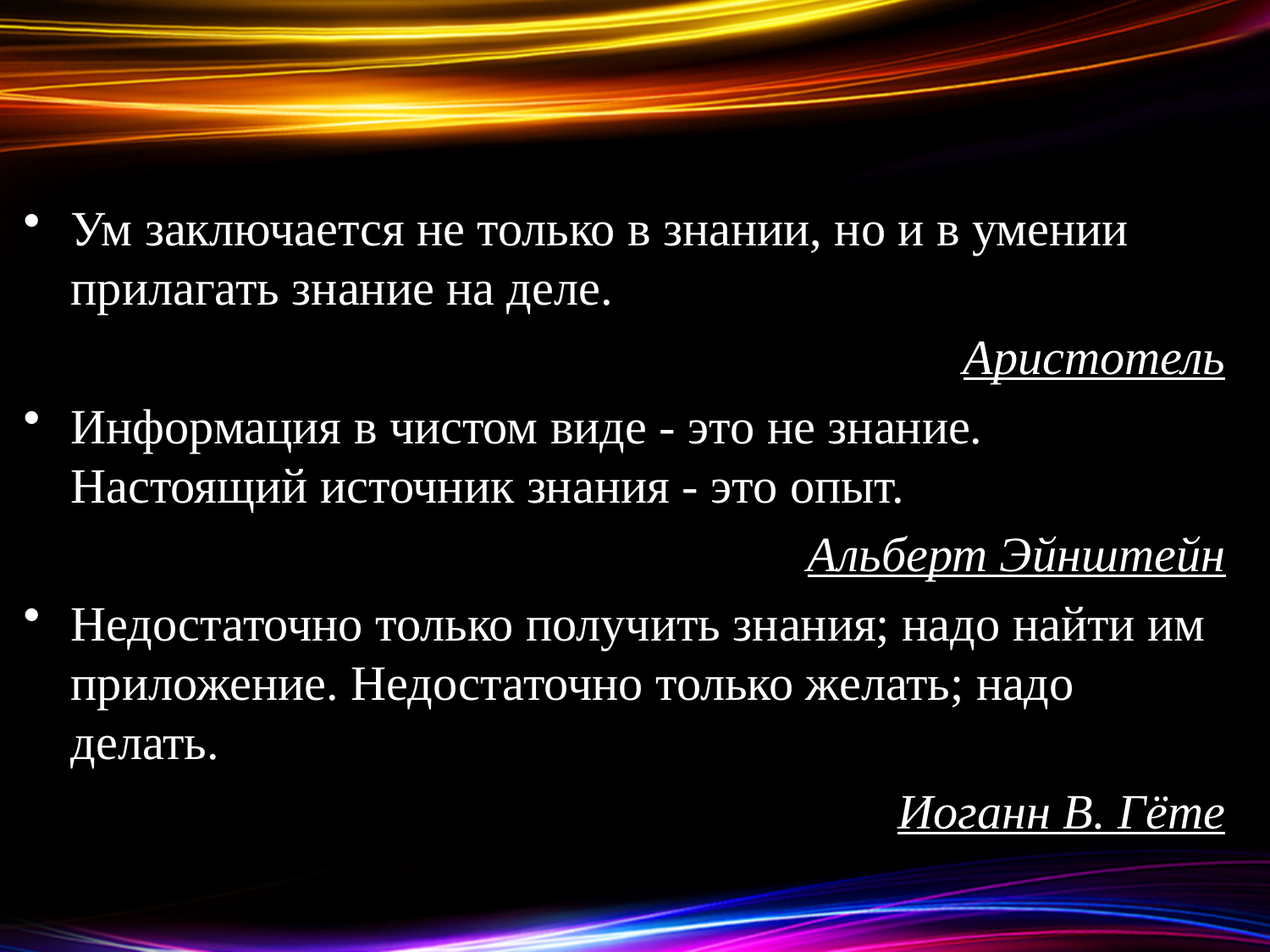

Ум заключается не только в знании, но и в умении прилагать знание на деле.
Аристотель
Информация в чистом виде - это не знание. Настоящий источник знания - это опыт.
Альберт Эйнштейн
Недостаточно только получить знания; надо найти им приложение. Недостаточно только желать; надо делать.
Иоганн В. Гёте